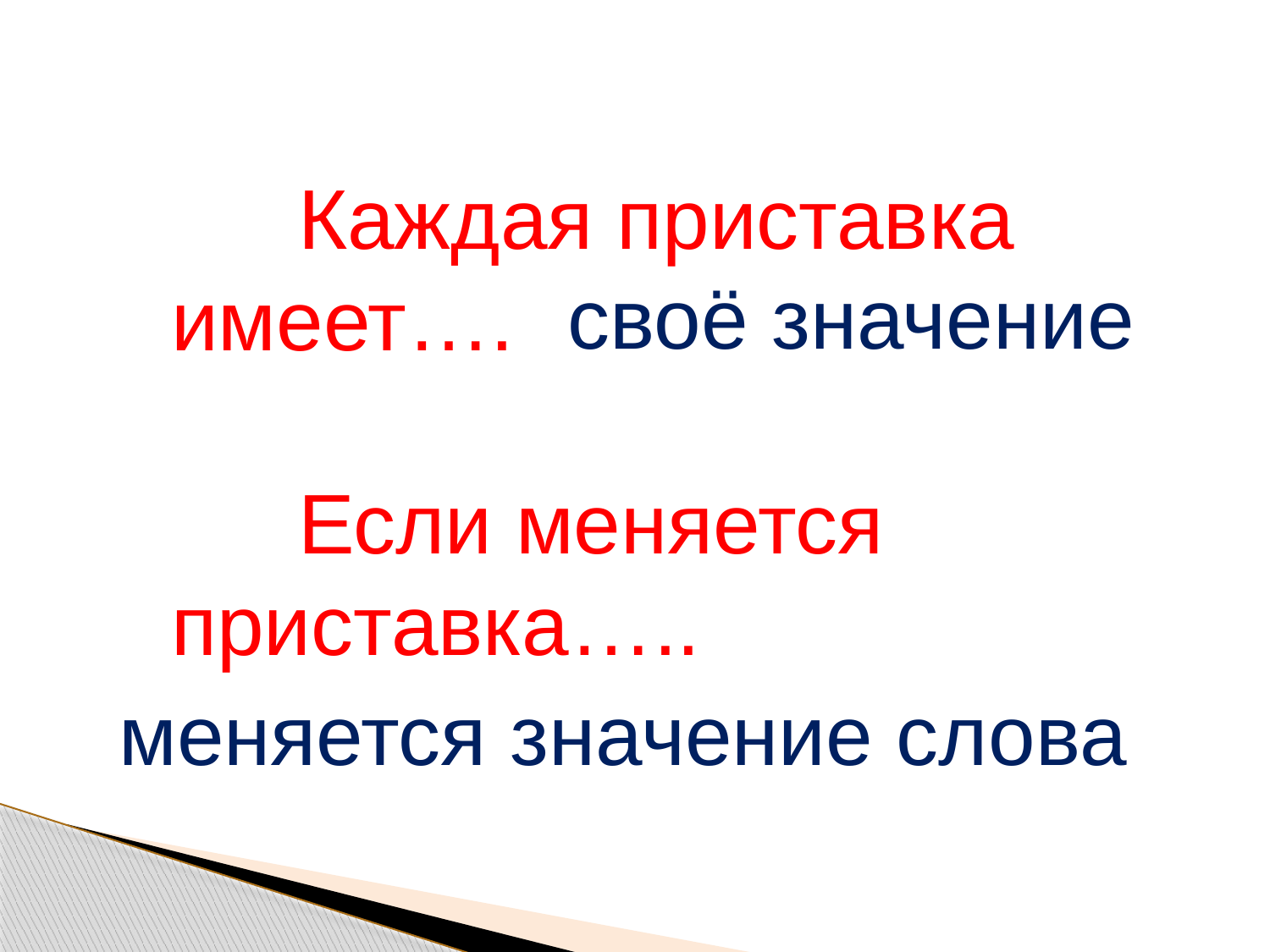

Каждая приставка имеет….

	Если меняется приставка…..
своё значение
меняется значение слова